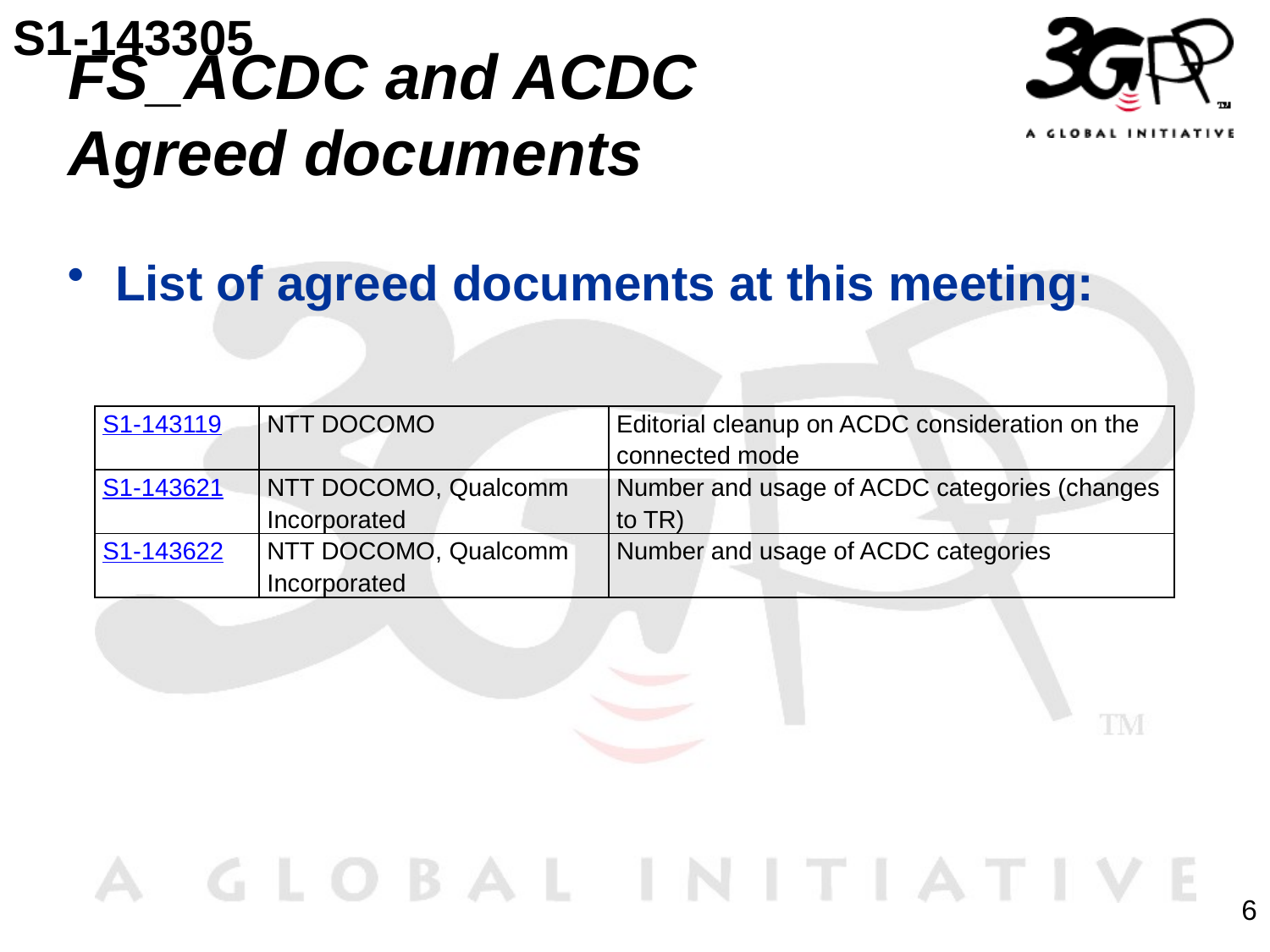

S1-143305
# FS_ACDC and ACDC Agreed documents

List of agreed documents at this meeting:

| S1-143119 | NTT DOCOMO | Editorial cleanup on ACDC consideration on the connected mode |
| --- | --- | --- |
| S1-143621 | NTT DOCOMO, Qualcomm Incorporated | Number and usage of ACDC categories (changes to TR) |
| S1-143622 | NTT DOCOMO, Qualcomm Incorporated | Number and usage of ACDC categories |
6